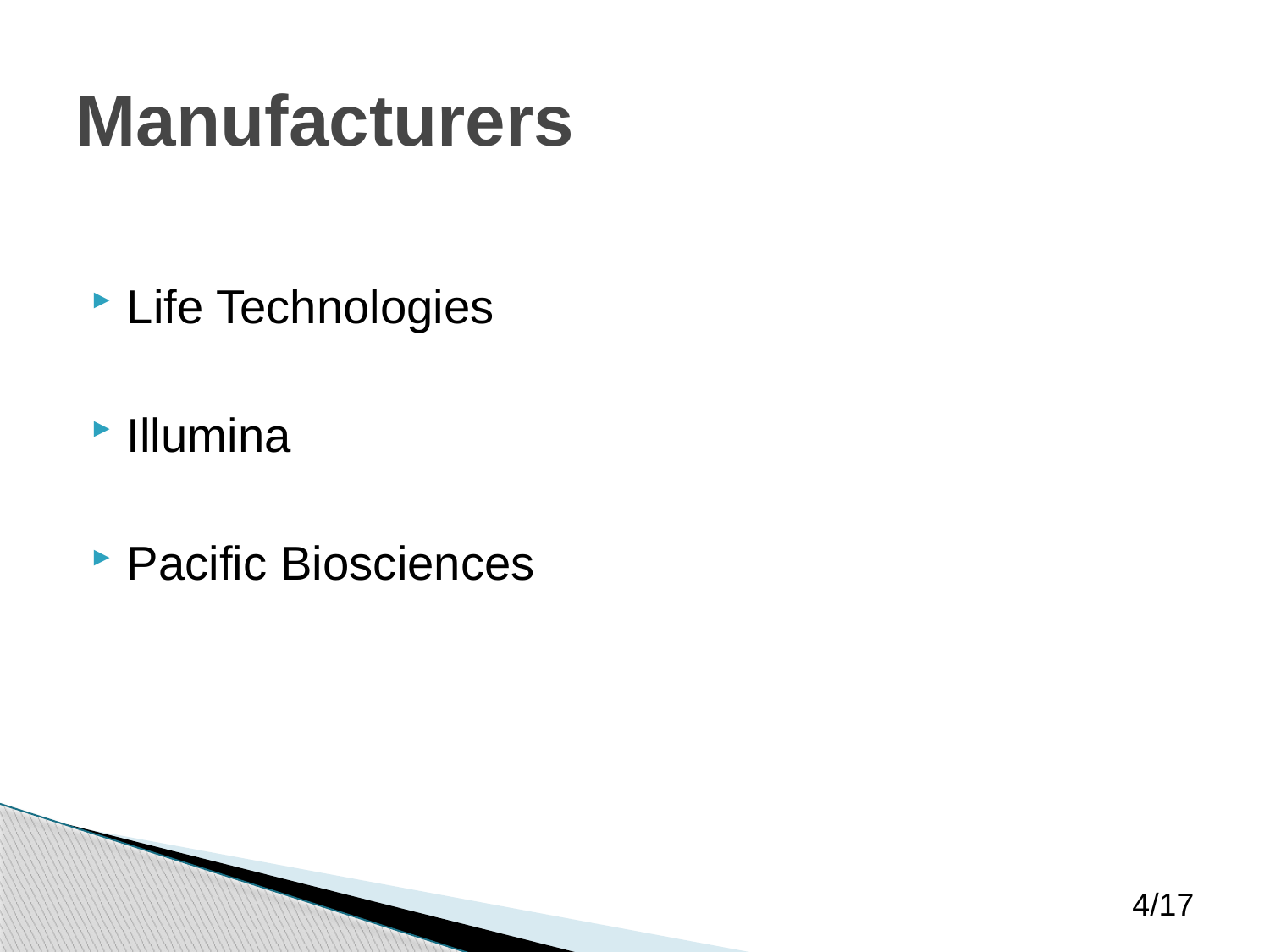

# Manufacturers

Life Technologies

Illumina

Pacific Biosciences